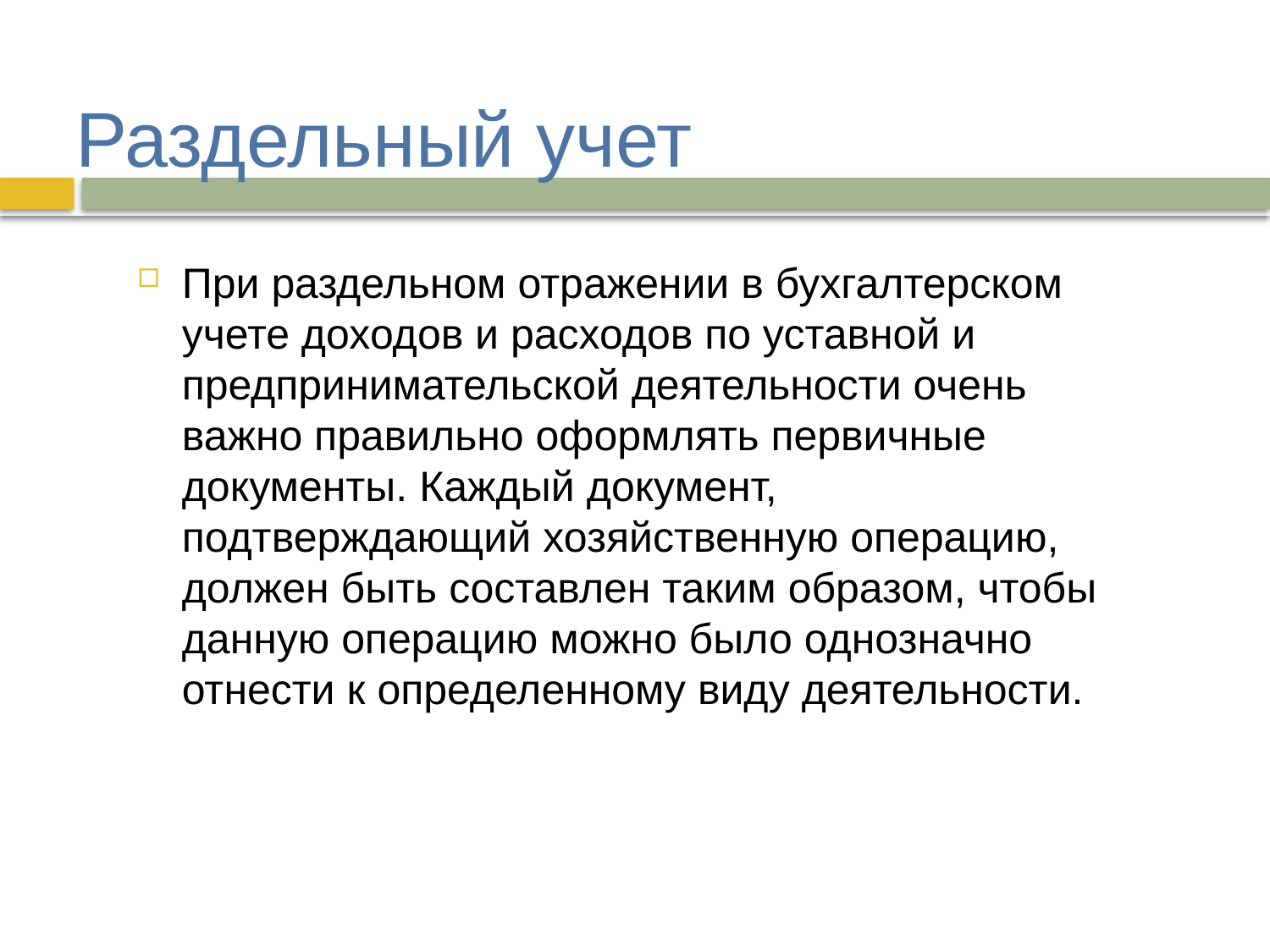

# Раздельный учет

При раздельном отражении в бухгалтерском учете доходов и расходов по уставной и предпринимательской деятельности очень важно правильно оформлять первичные документы. Каждый документ, подтверждающий хозяйственную операцию, должен быть составлен таким образом, чтобы данную операцию можно было однозначно отнести к определенному виду деятельности.